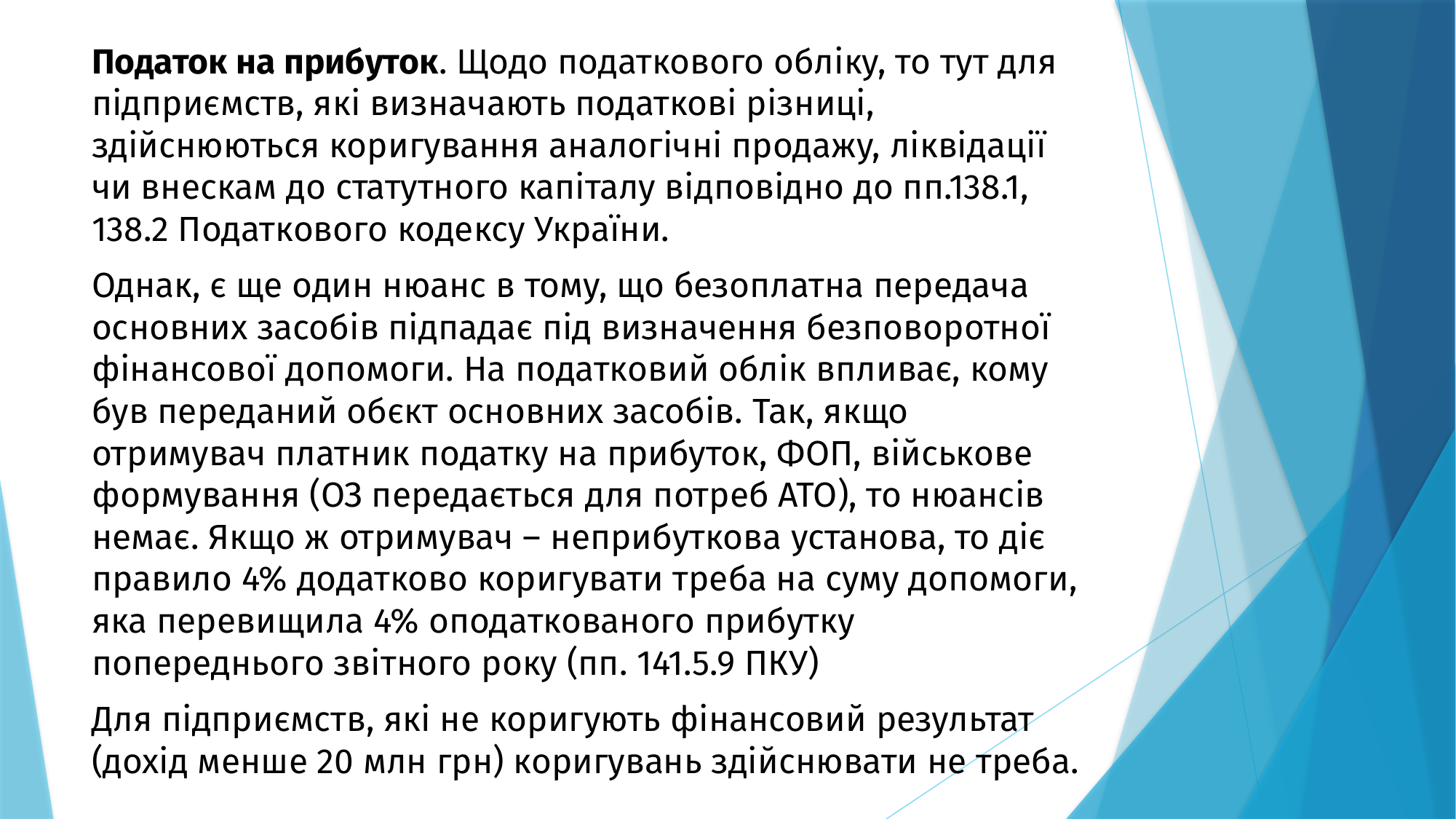

Податок на прибуток. Щодо податкового обліку, то тут для підприємств, які визначають податкові різниці, здійснюються коригування аналогічні продажу, ліквідації чи внескам до статутного капіталу відповідно до пп.138.1, 138.2 Податкового кодексу України.
Однак, є ще один нюанс в тому, що безоплатна передача основних засобів підпадає під визначення безповоротної фінансової допомоги. На податковий облік впливає, кому був переданий обєкт основних засобів. Так, якщо отримувач платник податку на прибуток, ФОП, військове формування (ОЗ передається для потреб АТО), то нюансів немає. Якщо ж отримувач – неприбуткова установа, то діє правило 4% додатково коригувати треба на суму допомоги, яка перевищила 4% оподаткованого прибутку попереднього звітного року (пп. 141.5.9 ПКУ)
Для підприємств, які не коригують фінансовий результат (дохід менше 20 млн грн) коригувань здійснювати не треба.